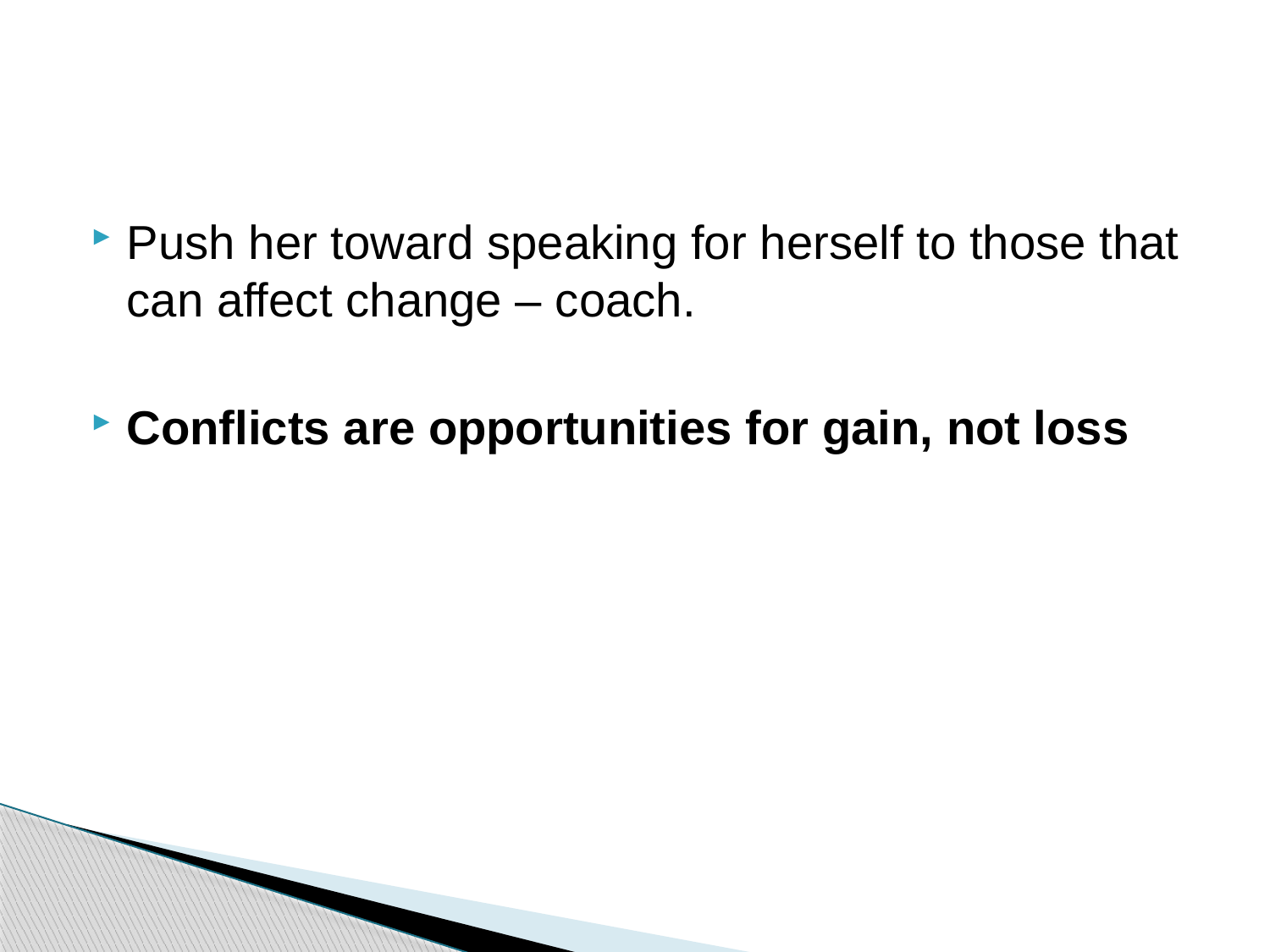

#
Push her toward speaking for herself to those that can affect change – coach.

Conflicts are opportunities for gain, not loss